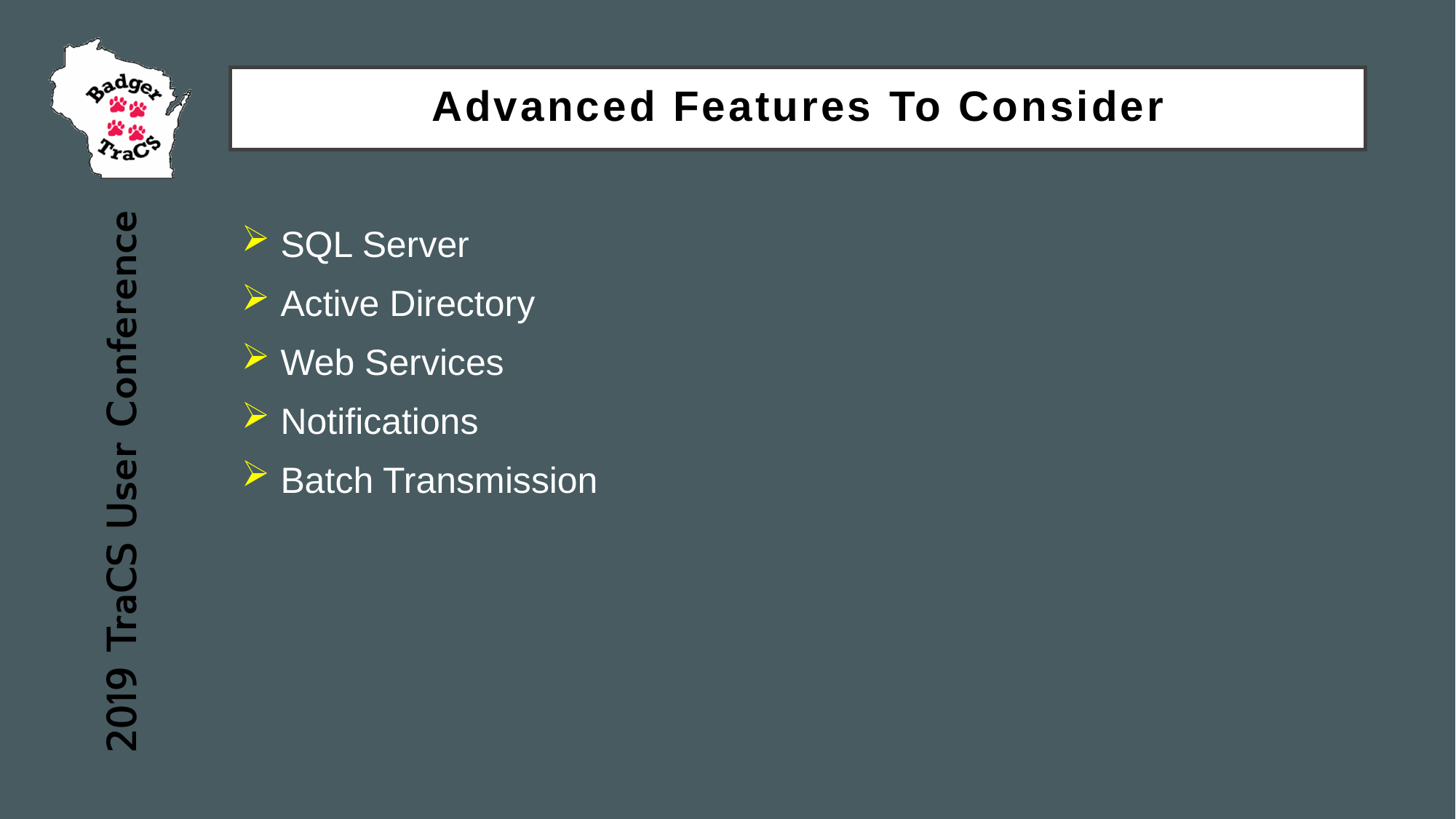

Advanced Features To Consider
 SQL Server
 Active Directory
 Web Services
 Notifications
 Batch Transmission